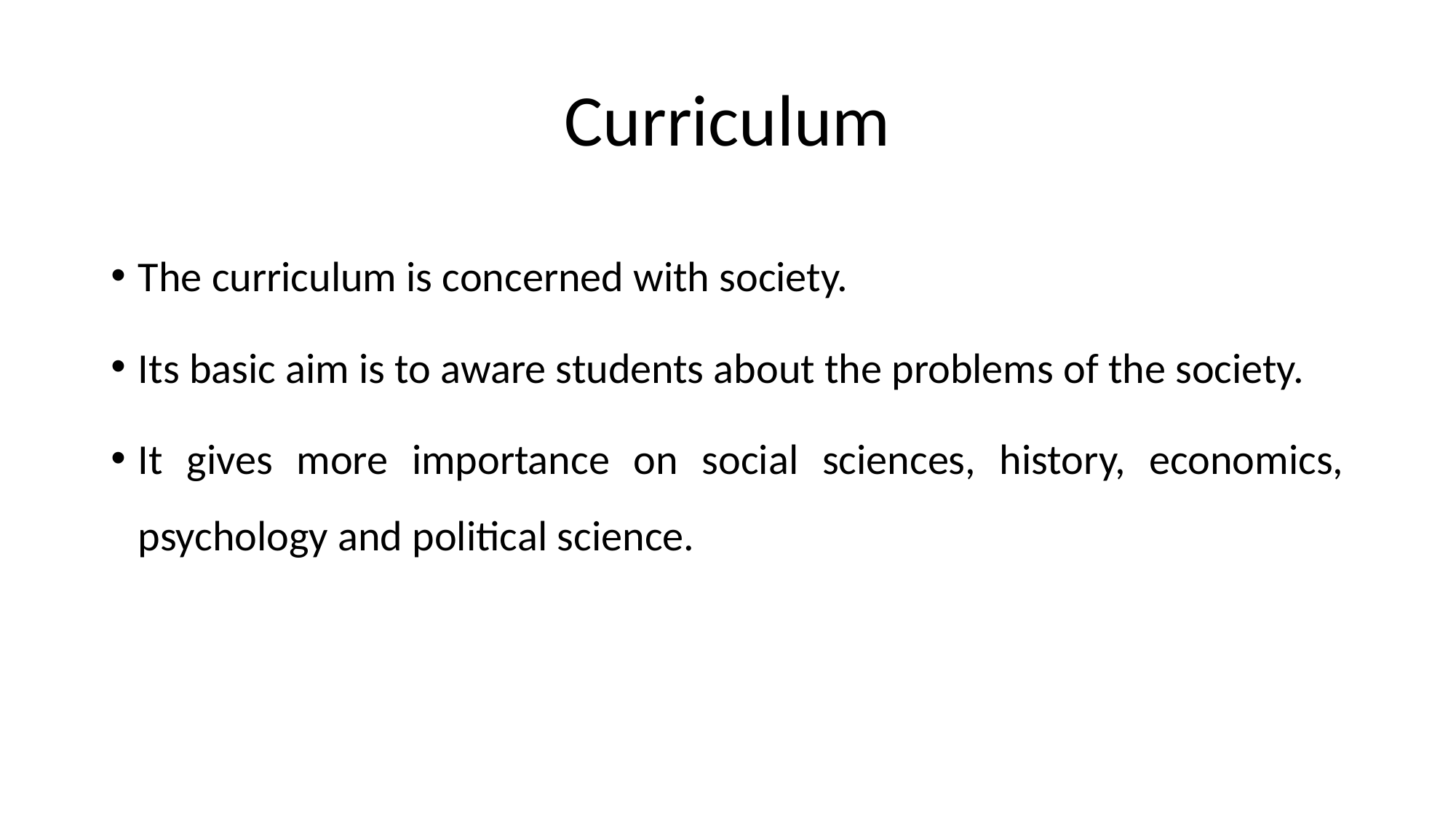

# Curriculum
The curriculum is concerned with society.
Its basic aim is to aware students about the problems of the society.
It gives more importance on social sciences, history, economics, psychology and political science.